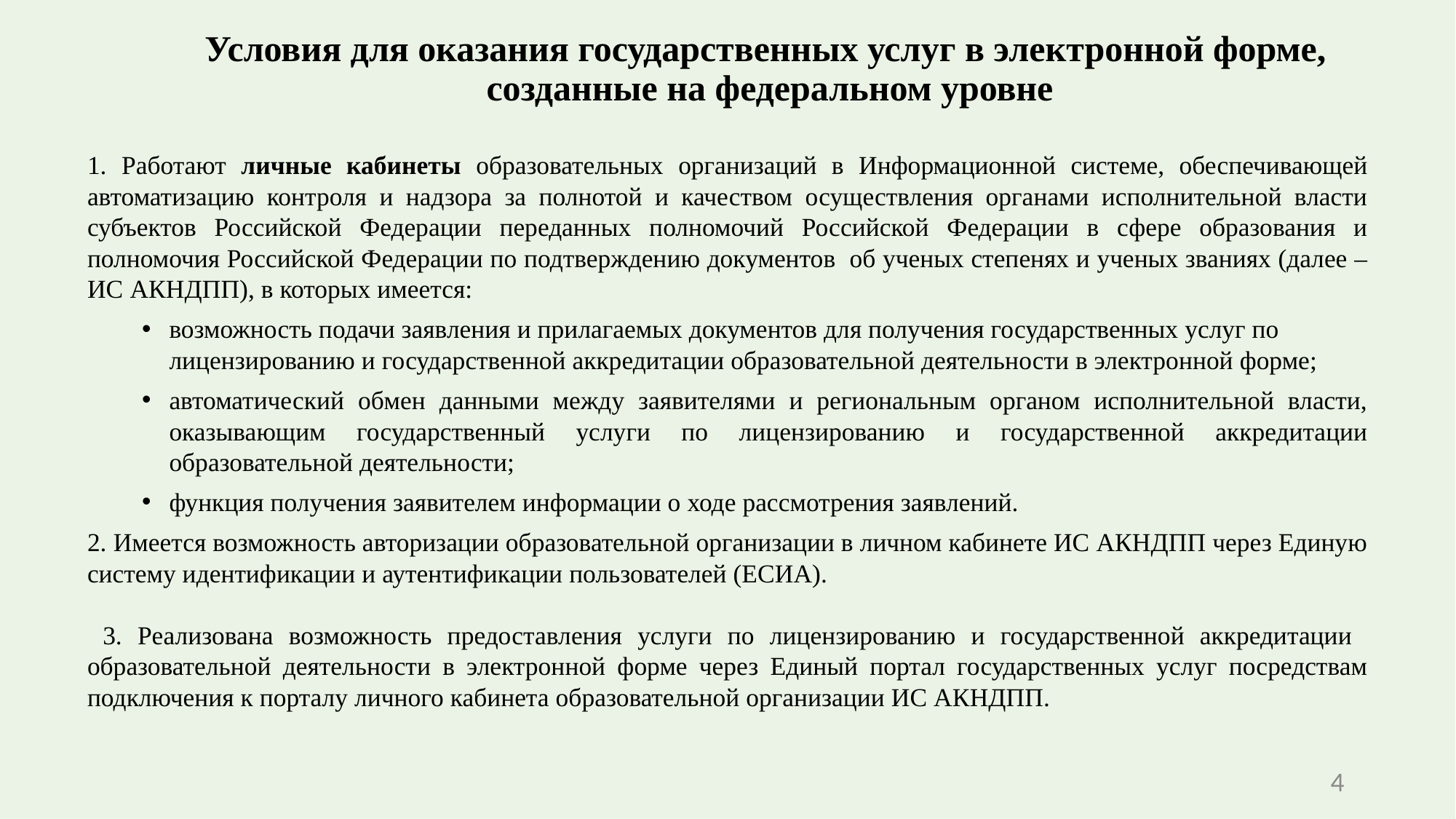

# Условия для оказания государственных услуг в электронной форме, созданные на федеральном уровне
1. Работают личные кабинеты образовательных организаций в Информационной системе, обеспечивающей автоматизацию контроля и надзора за полнотой и качеством осуществления органами исполнительной власти субъектов Российской Федерации переданных полномочий Российской Федерации в сфере образования и полномочия Российской Федерации по подтверждению документов  об ученых степенях и ученых званиях (далее – ИС АКНДПП), в которых имеется:
возможность подачи заявления и прилагаемых документов для получения государственных услуг по лицензированию и государственной аккредитации образовательной деятельности в электронной форме;
автоматический обмен данными между заявителями и региональным органом исполнительной власти, оказывающим государственный услуги по лицензированию и государственной аккредитации образовательной деятельности;
функция получения заявителем информации о ходе рассмотрения заявлений.
2. Имеется возможность авторизации образовательной организации в личном кабинете ИС АКНДПП через Единую систему идентификации и аутентификации пользователей (ЕСИА).

 3. Реализована возможность предоставления услуги по лицензированию и государственной аккредитации  образовательной деятельности в электронной форме через Единый портал государственных услуг посредствам подключения к порталу личного кабинета образовательной организации ИС АКНДПП.
4